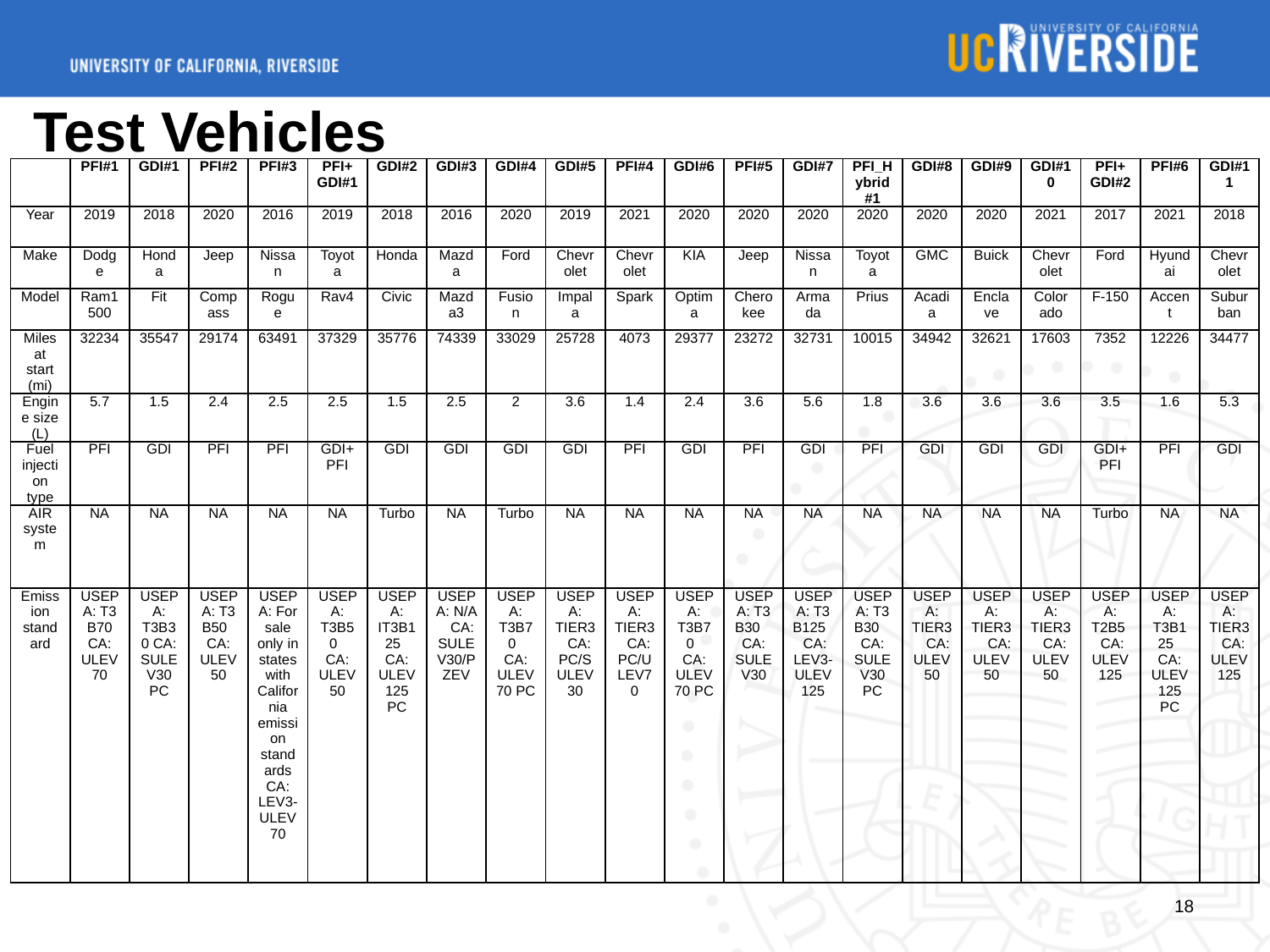

# Test Vehicles
|  | PFI#1 | GDI#1 | PFI#2 | PFI#3 | PFI+GDI#1 | GDI#2 | GDI#3 | GDI#4 | GDI#5 | PFI#4 | GDI#6 | PFI#5 | GDI#7 | PFI\_Hybrid#1 | GDI#8 | GDI#9 | GDI#10 | PFI+GDI#2 | PFI#6 | GDI#11 |
| --- | --- | --- | --- | --- | --- | --- | --- | --- | --- | --- | --- | --- | --- | --- | --- | --- | --- | --- | --- | --- |
| Year | 2019 | 2018 | 2020 | 2016 | 2019 | 2018 | 2016 | 2020 | 2019 | 2021 | 2020 | 2020 | 2020 | 2020 | 2020 | 2020 | 2021 | 2017 | 2021 | 2018 |
| Make | Dodge | Honda | Jeep | Nissan | Toyota | Honda | Mazda | Ford | Chevrolet | Chevrolet | KIA | Jeep | Nissan | Toyota | GMC | Buick | Chevrolet | Ford | Hyundai | Chevrolet |
| Model | Ram1500 | Fit | Compass | Rogue | Rav4 | Civic | Mazda3 | Fusion | Impala | Spark | Optima | Cherokee | Armada | Prius | Acadia | Enclave | Colorado | F-150 | Accent | Suburban |
| Miles at start (mi) | 32234 | 35547 | 29174 | 63491 | 37329 | 35776 | 74339 | 33029 | 25728 | 4073 | 29377 | 23272 | 32731 | 10015 | 34942 | 32621 | 17603 | 7352 | 12226 | 34477 |
| Engine size (L) | 5.7 | 1.5 | 2.4 | 2.5 | 2.5 | 1.5 | 2.5 | 2 | 3.6 | 1.4 | 2.4 | 3.6 | 5.6 | 1.8 | 3.6 | 3.6 | 3.6 | 3.5 | 1.6 | 5.3 |
| Fuel injection type | PFI | GDI | PFI | PFI | GDI+PFI | GDI | GDI | GDI | GDI | PFI | GDI | PFI | GDI | PFI | GDI | GDI | GDI | GDI+PFI | PFI | GDI |
| AIR system | NA | NA | NA | NA | NA | Turbo | NA | Turbo | NA | NA | NA | NA | NA | NA | NA | NA | NA | Turbo | NA | NA |
| Emission standard | USEPA: T3 B70 CA: ULEV70 | USEPA: T3B30 CA: SULEV30 PC | USEPA: T3 B50 CA: ULEV50 | USEPA: For sale only in states with California emission standards CA: LEV3-ULEV70 | USEPA: T3B50 CA: ULEV50 | USEPA: IT3B125 CA: ULEV125 PC | USEPA: N/A CA: SULEV30/PZEV | USEPA: T3B70 CA: ULEV70 PC | USEPA: TIER3 CA: PC/SULEV30 | USEPA: TIER3 CA: PC/ULEV70 | USEPA: T3B70 CA: ULEV70 PC | USEPA: T3 B30 CA: SULEV30 | USEPA: T3 B125 CA: LEV3-ULEV125 | USEPA: T3 B30 CA: SULEV30 PC | USEPA: TIER3 CA: ULEV50 | USEPA: TIER3 CA: ULEV50 | USEPA: TIER3 CA: ULEV50 | USEPA: T2B5 CA: ULEV125 | USEPA: T3B125 CA: ULEV125 PC | USEPA: TIER3 CA: ULEV125 |
18